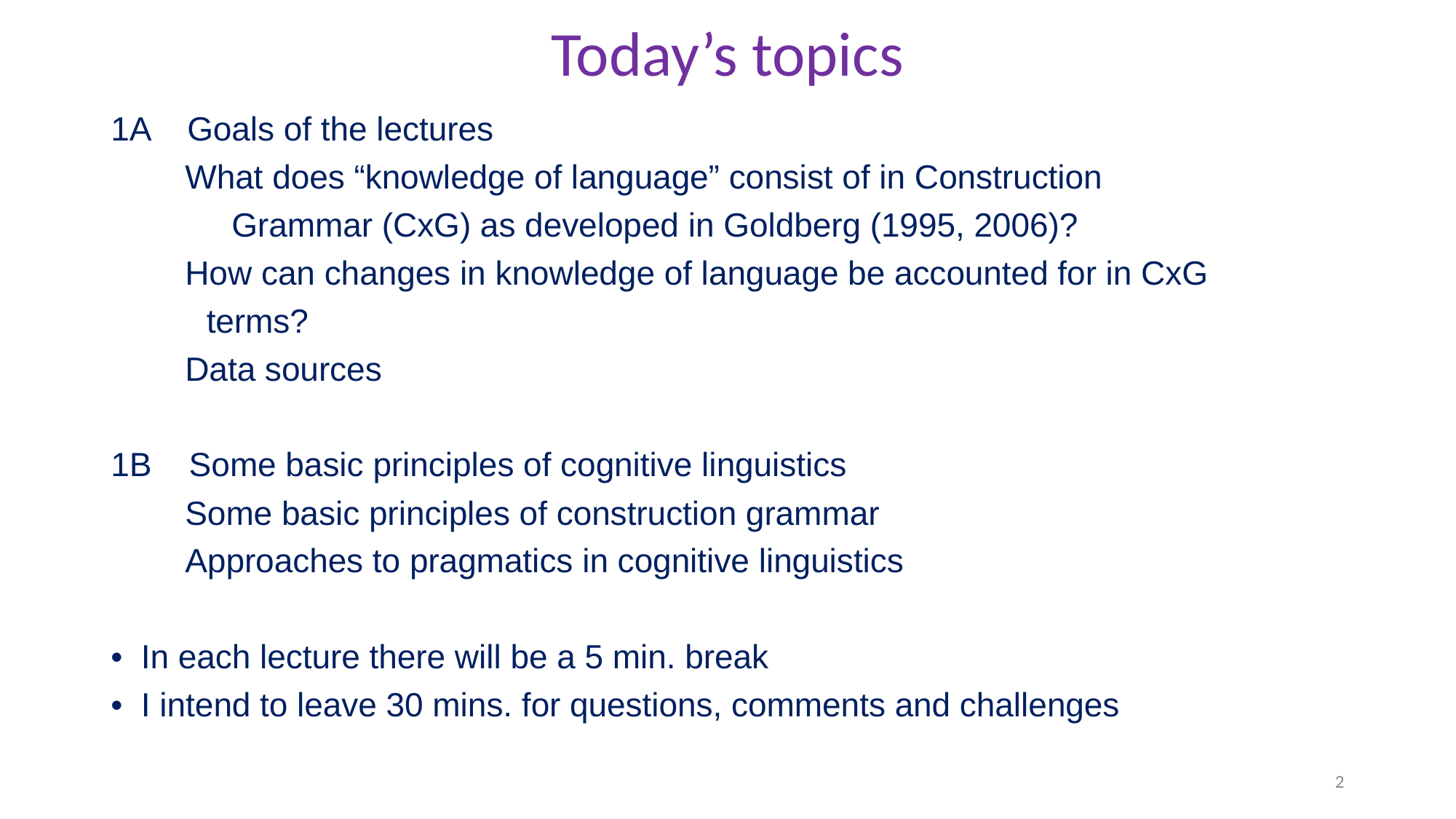

# Today’s topics
1A    Goals of the lectures
        What does “knowledge of language” consist of in Construction
             Grammar (CxG) as developed in Goldberg (1995, 2006)?
        How can changes in knowledge of language be accounted for in CxG
	 terms?
        Data sources

1B    Some basic principles of cognitive linguistics
        Some basic principles of construction grammar
        Approaches to pragmatics in cognitive linguistics

•  In each lecture there will be a 5 min. break
•  I intend to leave 30 mins. for questions, comments and challenges

2